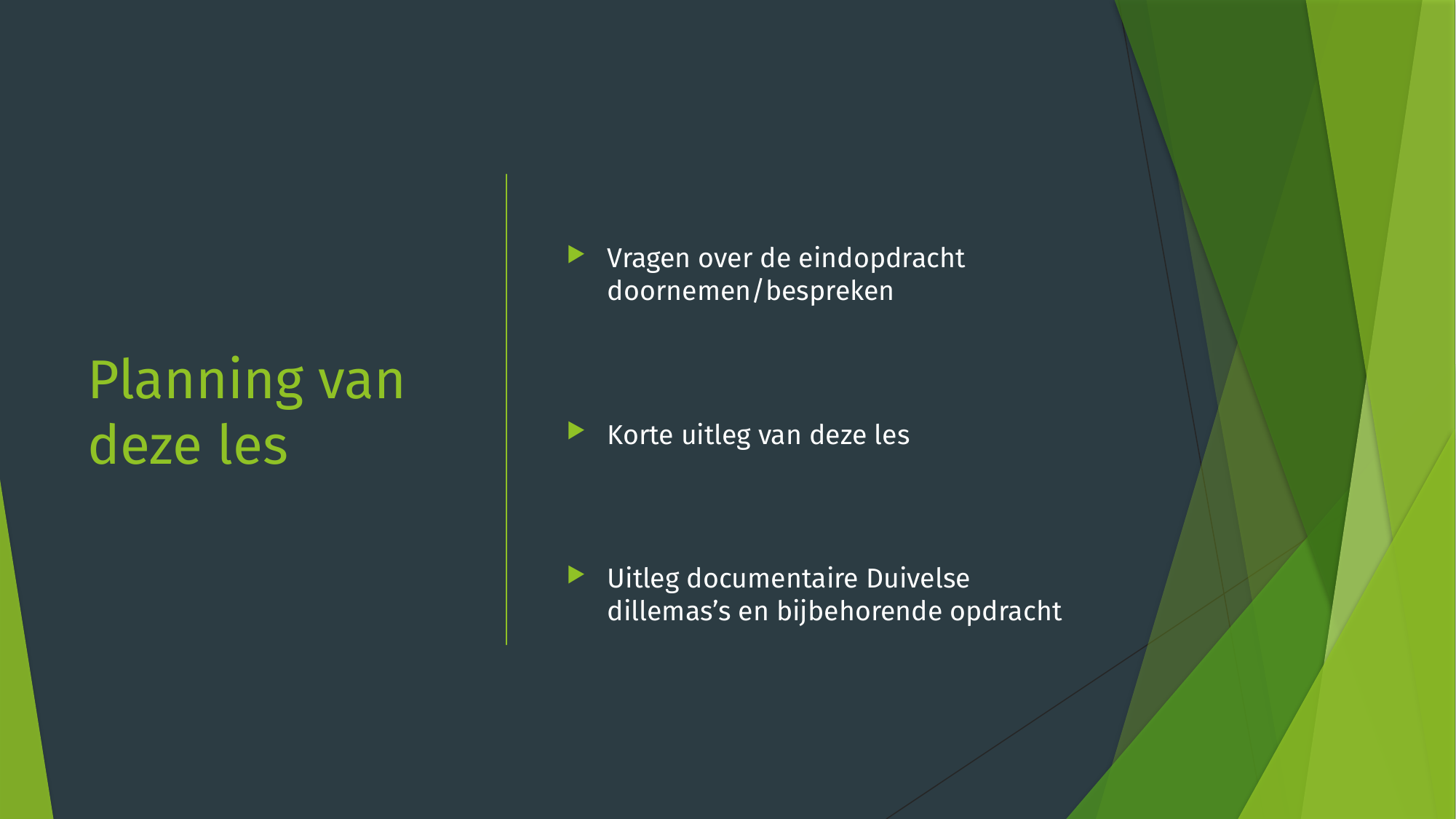

# Planning van deze les

Vragen over de eindopdracht doornemen/bespreken

Korte uitleg van deze les

Uitleg documentaire Duivelse dillemas’s en bijbehorende opdracht